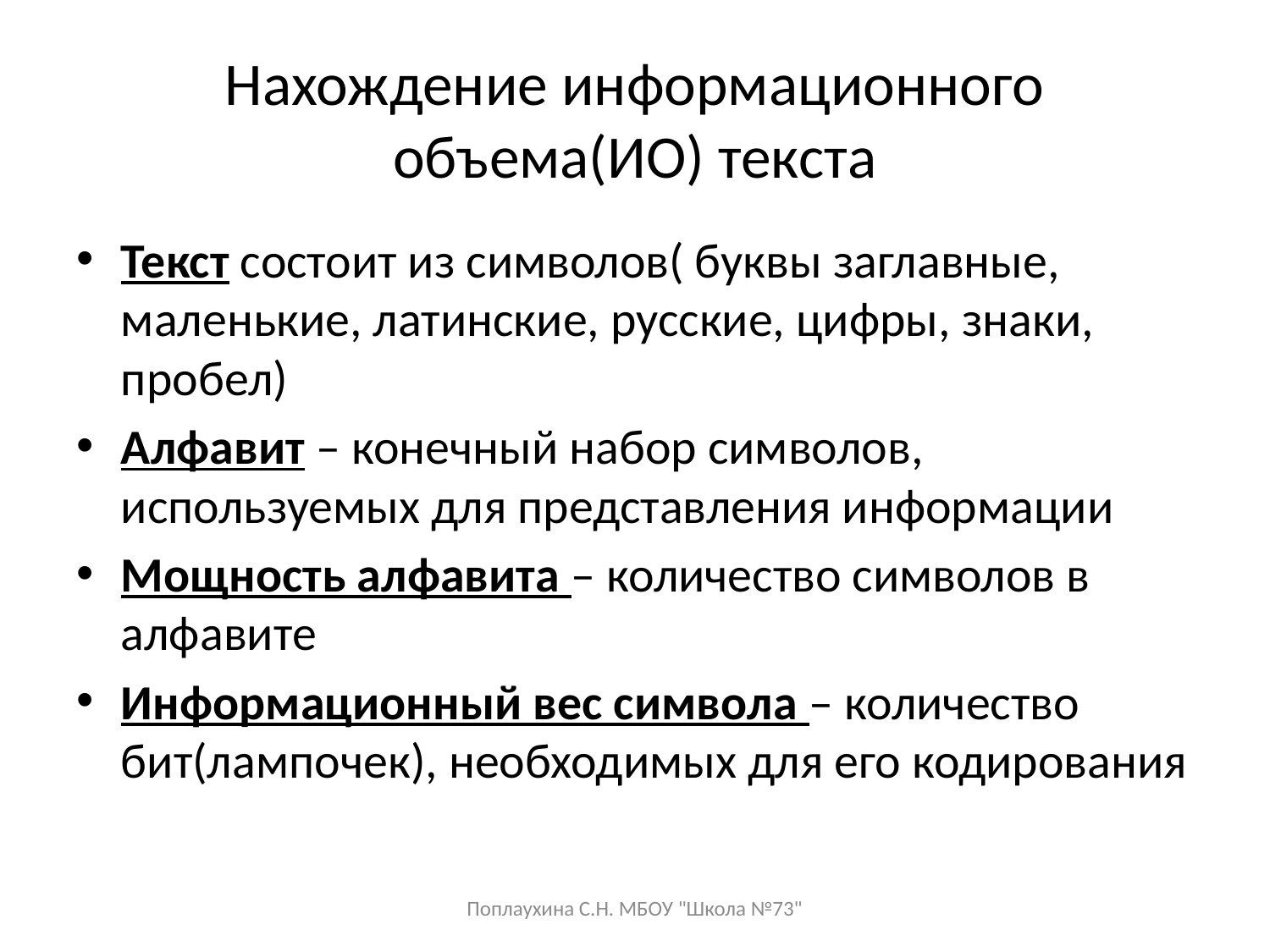

# Нахождение информационного объема(ИО) текста
Текст состоит из символов( буквы заглавные, маленькие, латинские, русские, цифры, знаки, пробел)
Алфавит – конечный набор символов, используемых для представления информации
Мощность алфавита – количество символов в алфавите
Информационный вес символа – количество бит(лампочек), необходимых для его кодирования
Поплаухина С.Н. МБОУ "Школа №73"